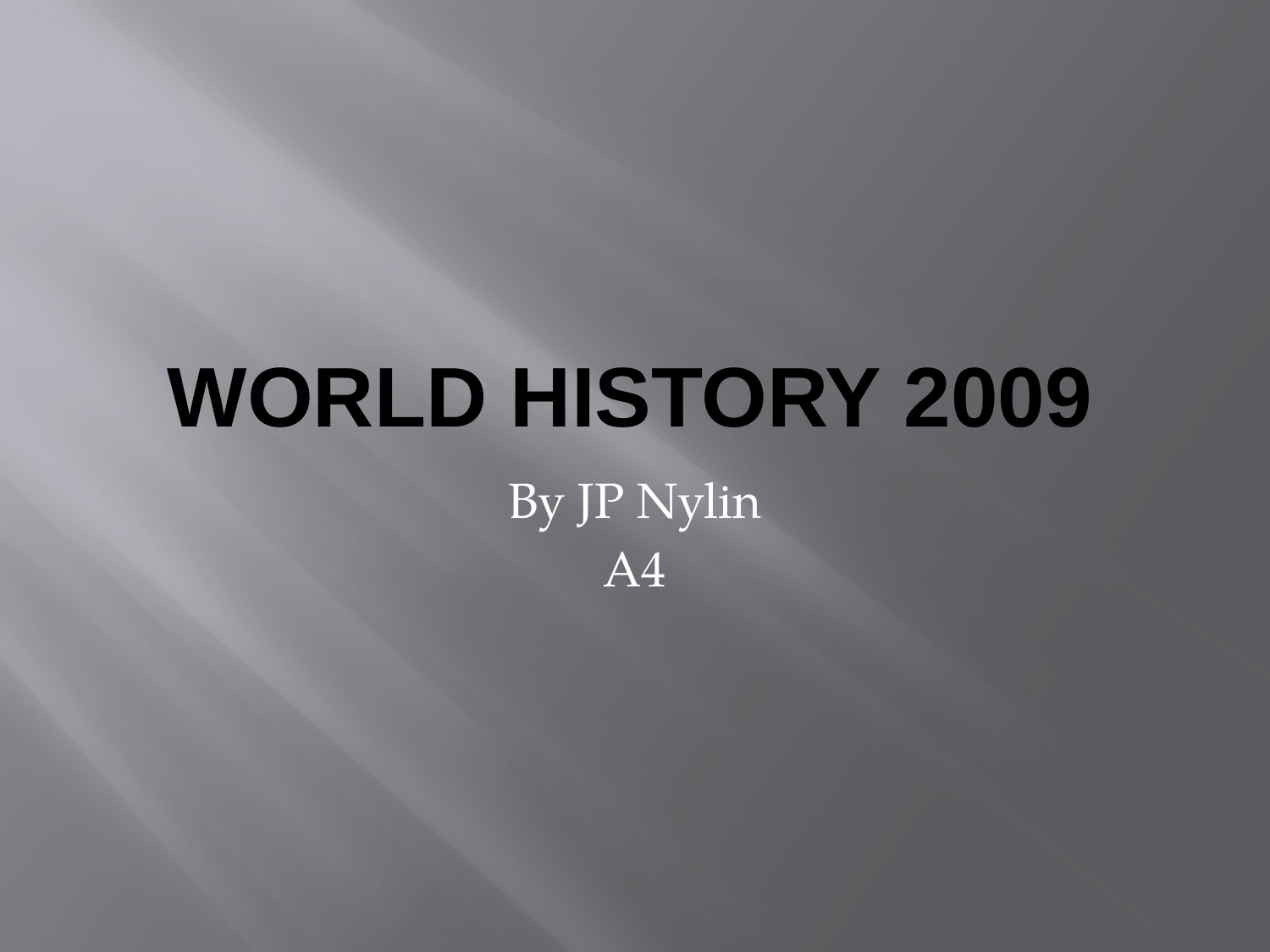

# World history 2009
By JP Nylin
A4